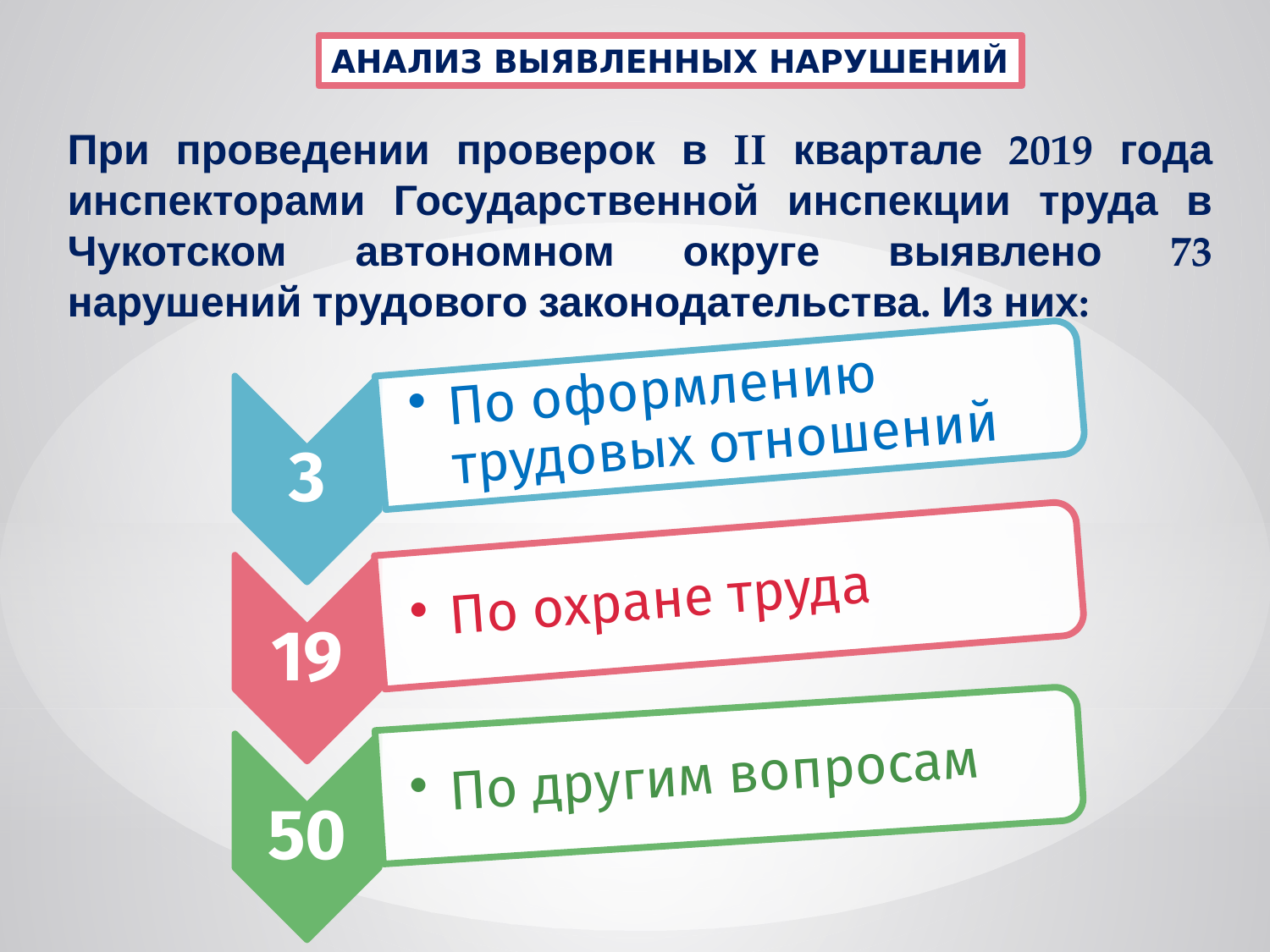

АНАЛИЗ ВЫЯВЛЕННЫХ НАРУШЕНИЙ
При проведении проверок в II квартале 2019 года инспекторами Государственной инспекции труда в Чукотском автономном округе выявлено 73 нарушений трудового законодательства. Из них:
3
По оформлению трудовых отношений
19
По охране труда
50
По другим вопросам